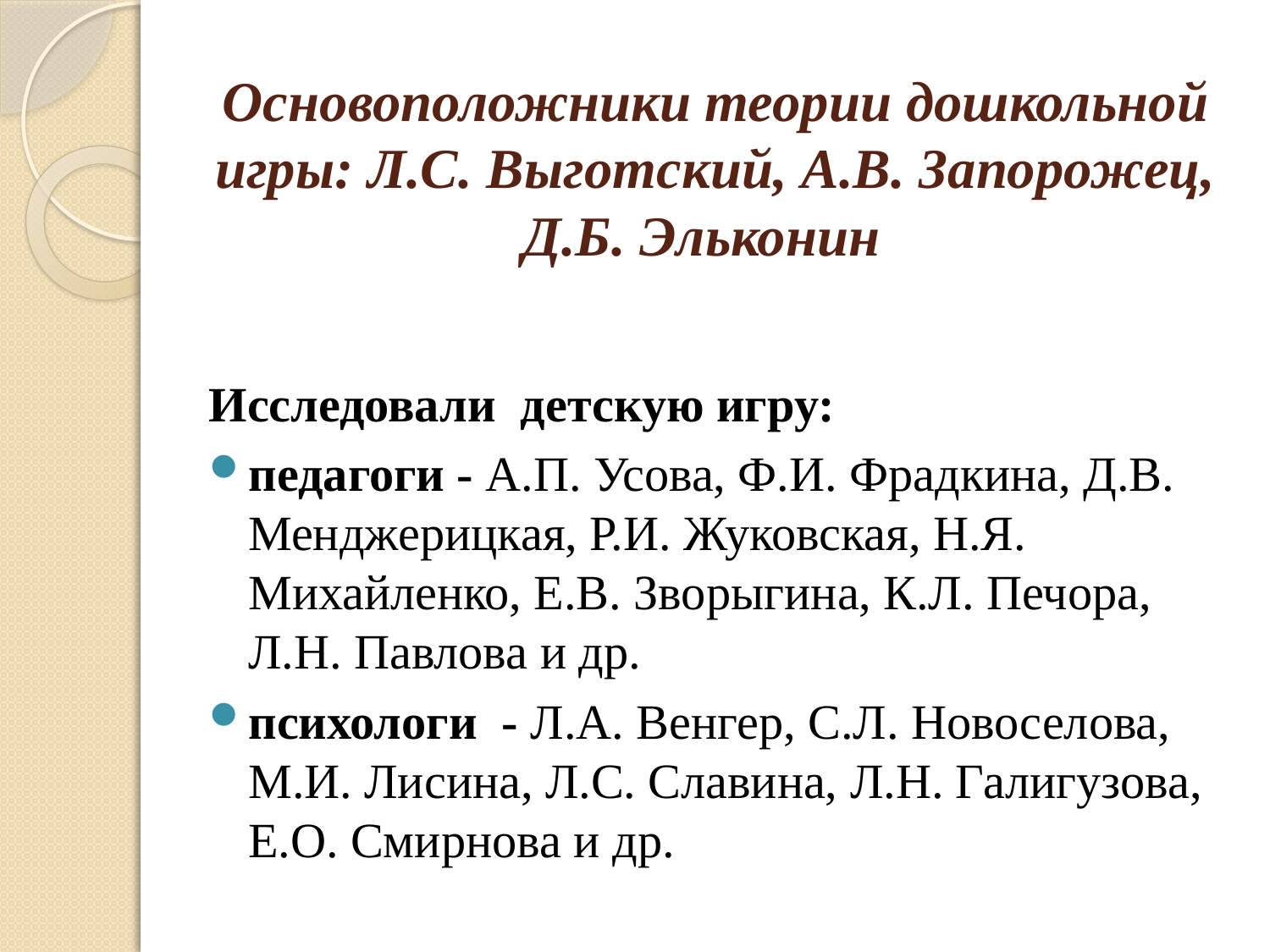

# Основоположники теории дошкольной игры: Л.С. Выготский, А.В. Запорожец, Д.Б. Эльконин
Исследовали  детскую игру:
педагоги - А.П. Усова, Ф.И. Фрадкина, Д.В. Менджерицкая, Р.И. Жуковская, Н.Я. Михайленко, Е.В. Зворыгина, К.Л. Печора, Л.Н. Павлова и др.
психологи  - Л.А. Венгер, С.Л. Новоселова, М.И. Лисина, Л.С. Славина, Л.Н. Галигузова, Е.О. Смирнова и др.